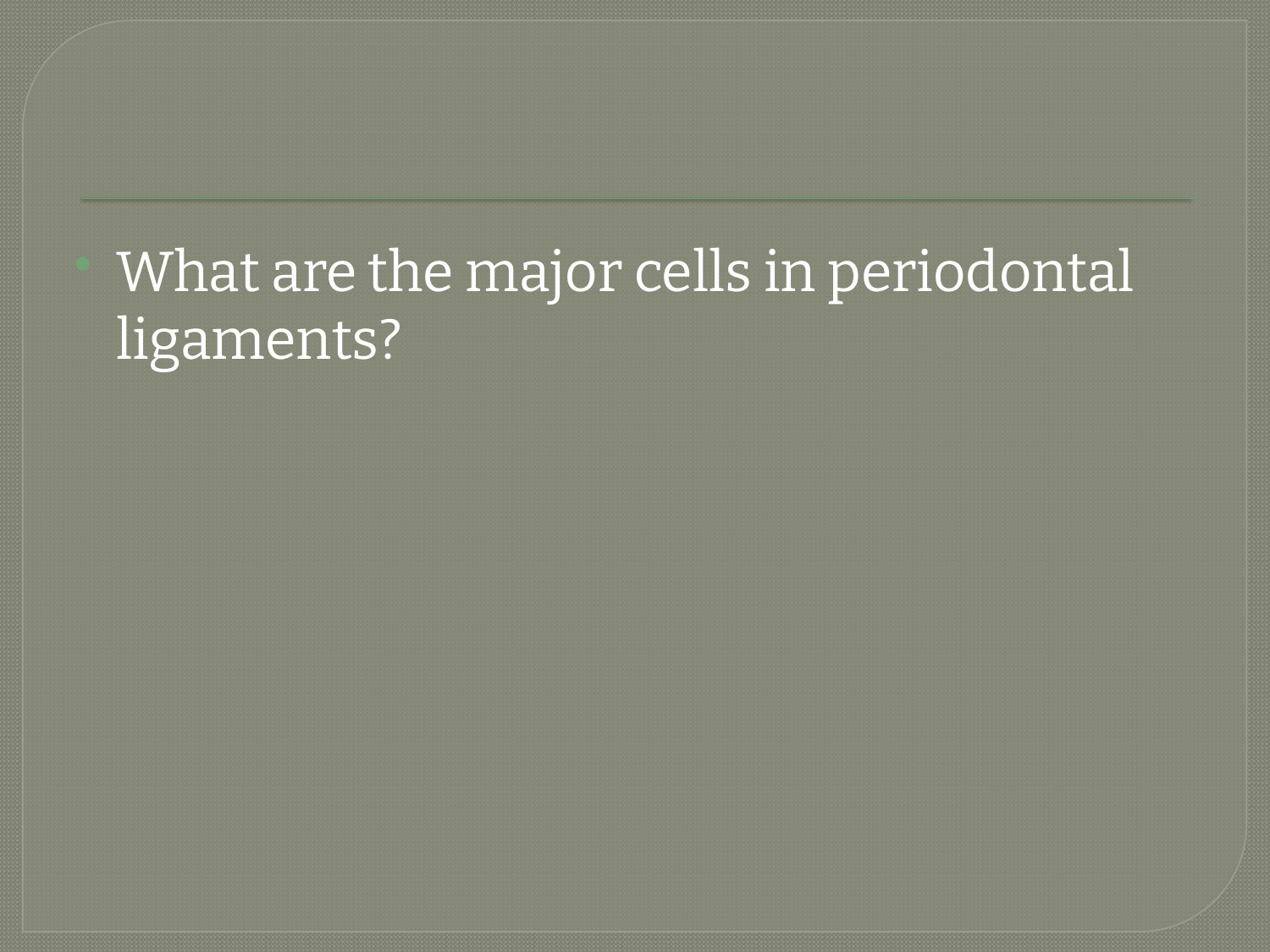

#
What are the major cells in periodontal ligaments?